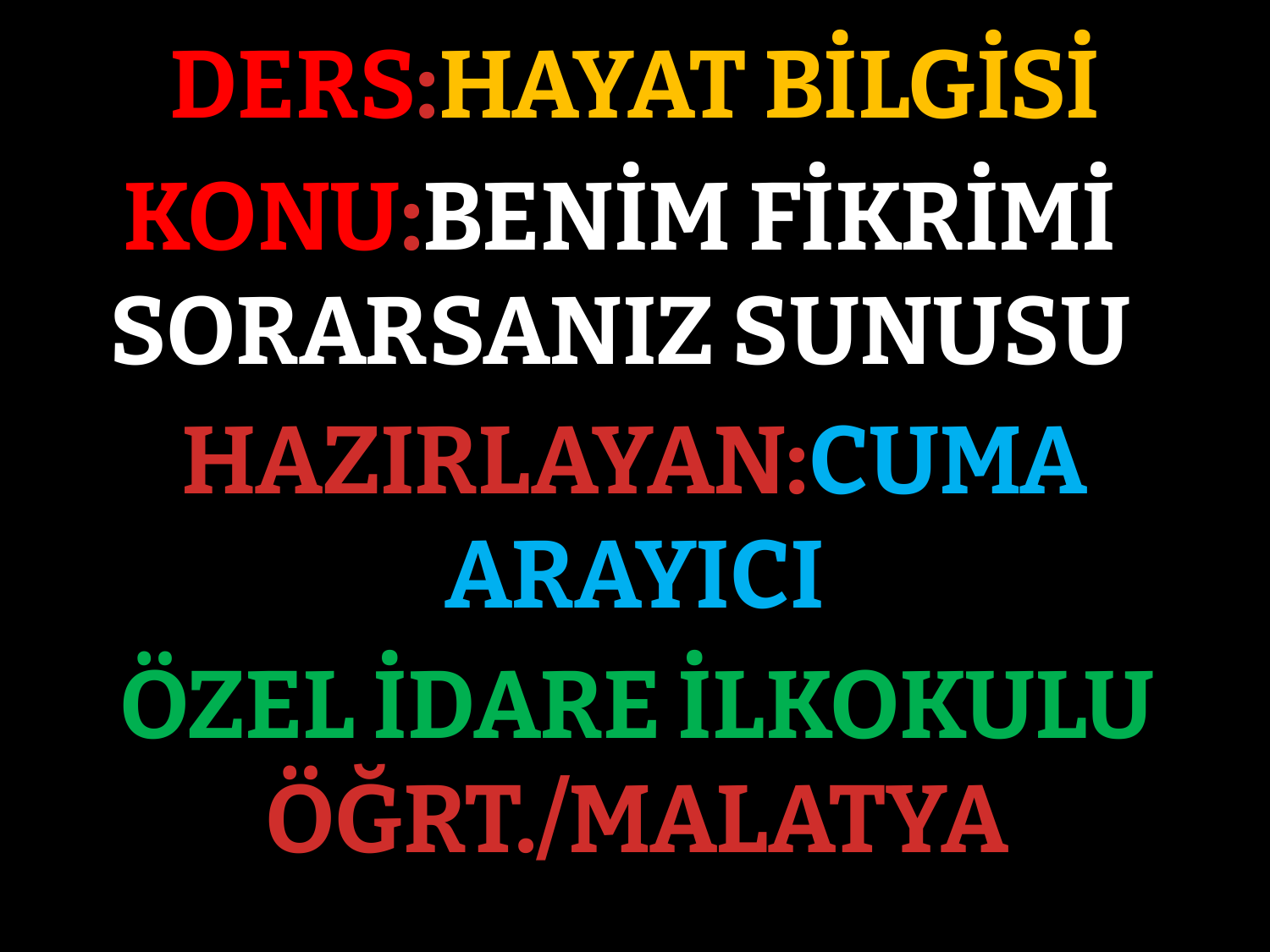

DERS:HAYAT BİLGİSİ
KONU:BENİM FİKRİMİ SORARSANIZ SUNUSU
HAZIRLAYAN:CUMA ARAYICI
ÖZEL İDARE İLKOKULU ÖĞRT./MALATYA